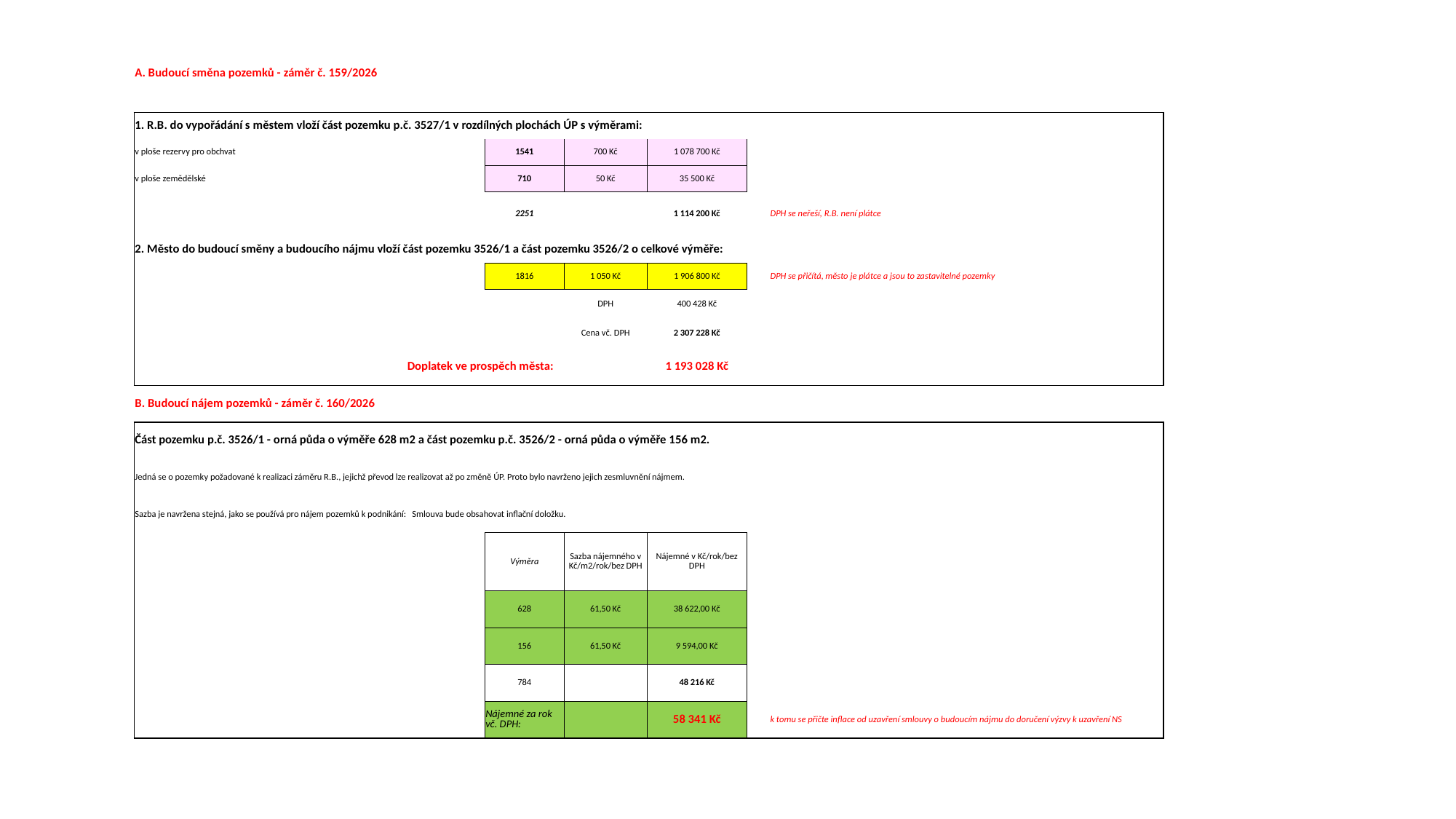

| A. Budoucí směna pozemků - záměr č. 159/2026 |  |  |  |  |  |  |  |  |
| --- | --- | --- | --- | --- | --- | --- | --- | --- |
|  |  |  |  |  |  |  |  |  |
| 1. R.B. do vypořádání s městem vloží část pozemku p.č. 3527/1 v rozdílných plochách ÚP s výměrami: |  |  |  |  |  |  |  |  |
| v ploše rezervy pro obchvat |  | 1541 | 700 Kč | 1 078 700 Kč |  |  |  |  |
| v ploše zemědělské |  | 710 | 50 Kč | 35 500 Kč |  |  |  |  |
|  |  | 2251 |  | 1 114 200 Kč |  | DPH se neřeší, R.B. není plátce |  |  |
| 2. Město do budoucí směny a budoucího nájmu vloží část pozemku 3526/1 a část pozemku 3526/2 o celkové výměře: |  |  |  |  |  |  |  |  |
|  |  | 1816 | 1 050 Kč | 1 906 800 Kč |  | DPH se přičítá, město je plátce a jsou to zastavitelné pozemky |  |  |
|  |  |  | DPH | 400 428 Kč |  |  |  |  |
|  |  |  | Cena vč. DPH | 2 307 228 Kč |  |  |  |  |
|  | Doplatek ve prospěch města: |  |  | 1 193 028 Kč |  |  |  |  |
| B. Budoucí nájem pozemků - záměr č. 160/2026 |  |  |  |  |  |  |  |  |
| Část pozemku p.č. 3526/1 - orná půda o výměře 628 m2 a část pozemku p.č. 3526/2 - orná půda o výměře 156 m2. |  |  |  |  |  |  |  |  |
| Jedná se o pozemky požadované k realizaci záměru R.B., jejichž převod lze realizovat až po změně ÚP. Proto bylo navrženo jejich zesmluvnění nájmem. |  |  |  |  |  |  |  |  |
| Sazba je navržena stejná, jako se používá pro nájem pozemků k podnikání: Smlouva bude obsahovat inflační doložku. |  |  |  |  |  |  |  |  |
|  |  | Výměra | Sazba nájemného v Kč/m2/rok/bez DPH | Nájemné v Kč/rok/bez DPH |  |  |  |  |
|  |  | 628 | 61,50 Kč | 38 622,00 Kč |  |  |  |  |
|  |  | 156 | 61,50 Kč | 9 594,00 Kč |  |  |  |  |
|  |  | 784 |  | 48 216 Kč |  |  |  |  |
|  |  | Nájemné za rok vč. DPH: |  | 58 341 Kč |  | k tomu se přičte inflace od uzavření smlouvy o budoucím nájmu do doručení výzvy k uzavření NS |  |  |